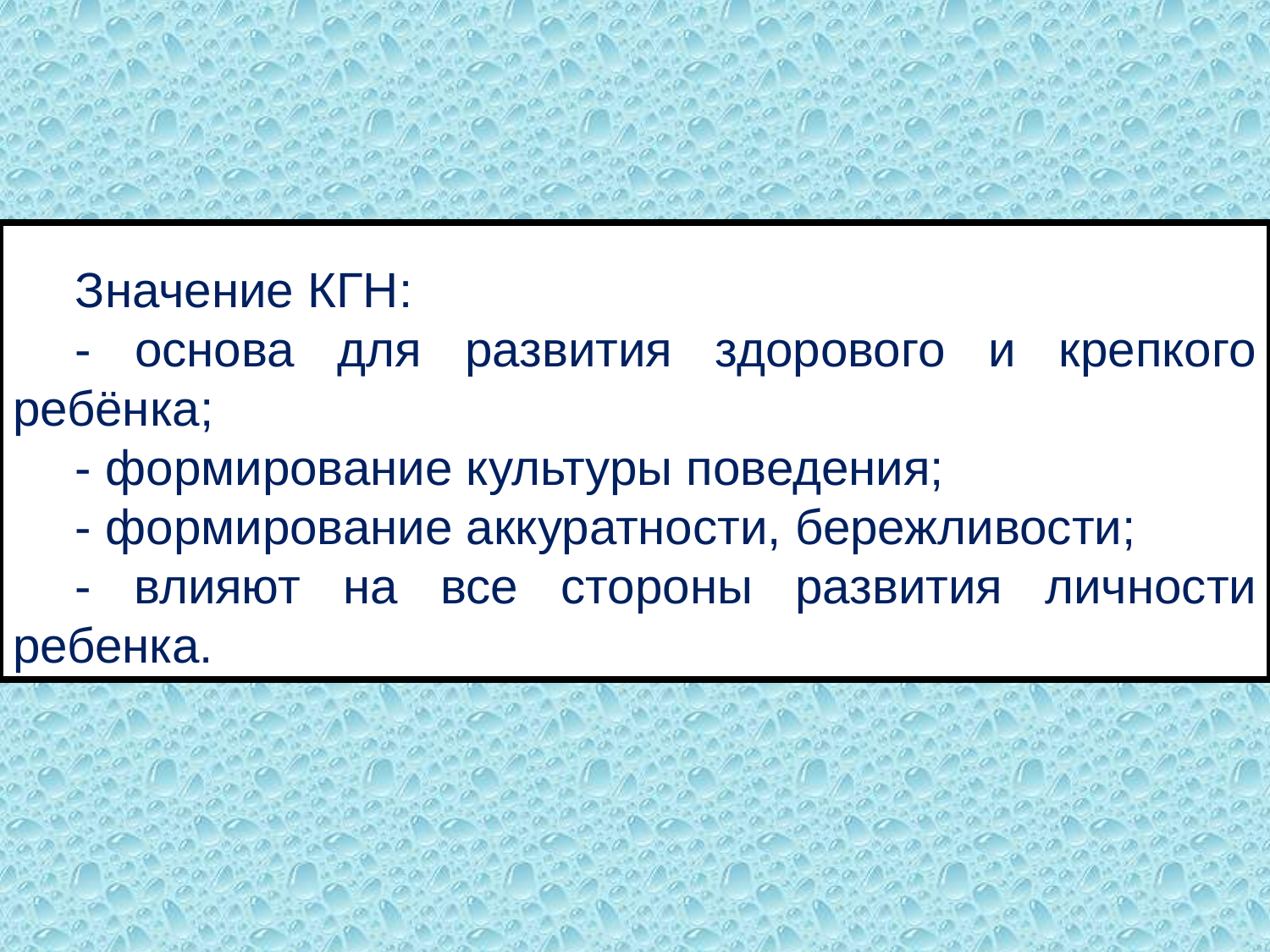

Значение КГН:
- основа для развития здорового и крепкого ребёнка;
- формирование культуры поведения;
- формирование аккуратности, бережливости;
- влияют на все стороны развития личности ребенка.